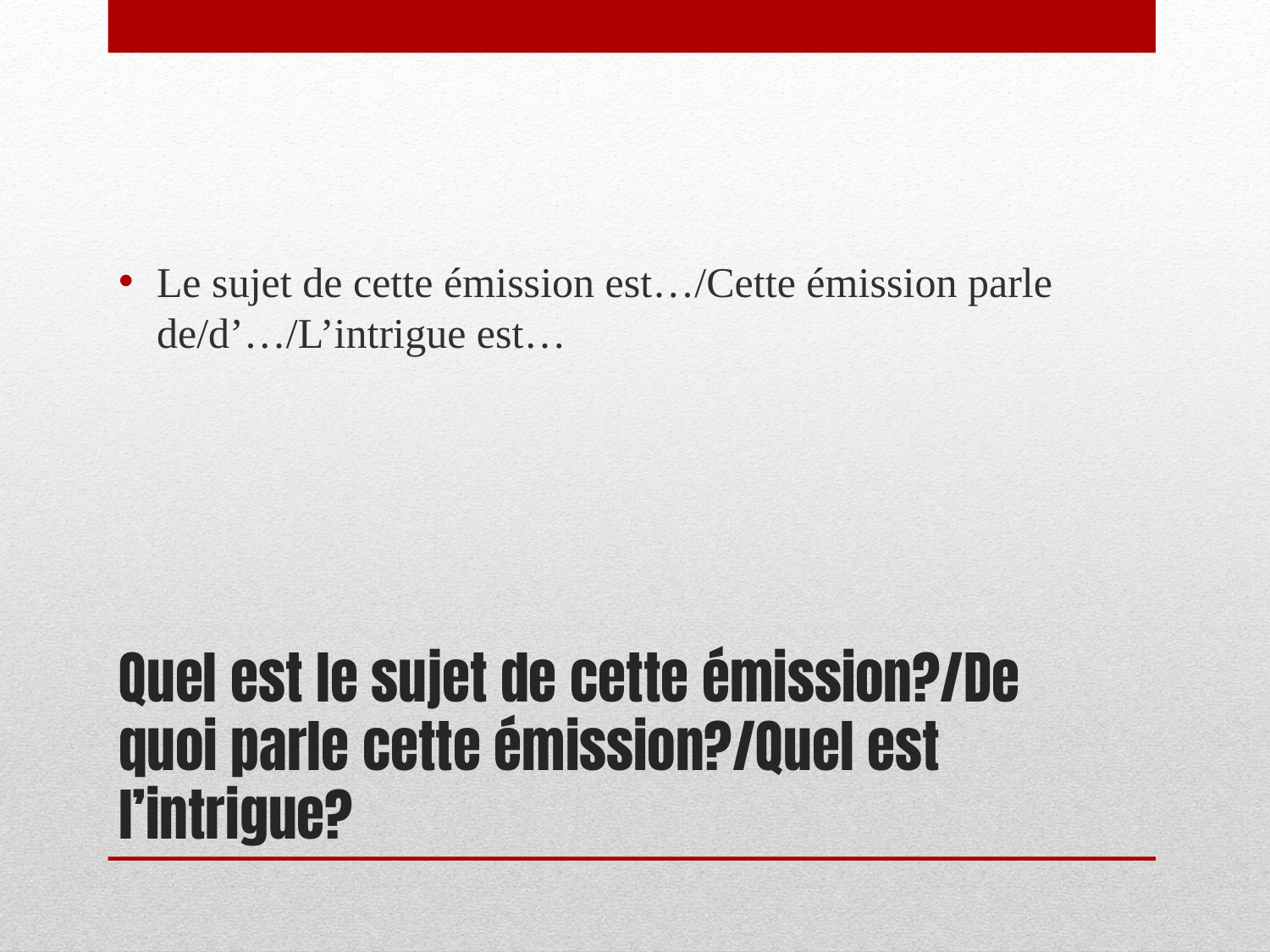

Le sujet de cette émission est…/Cette émission parle de/d’…/L’intrigue est…

# Quel est le sujet de cette émission?/De quoi parle cette émission?/Quel est l’intrigue?